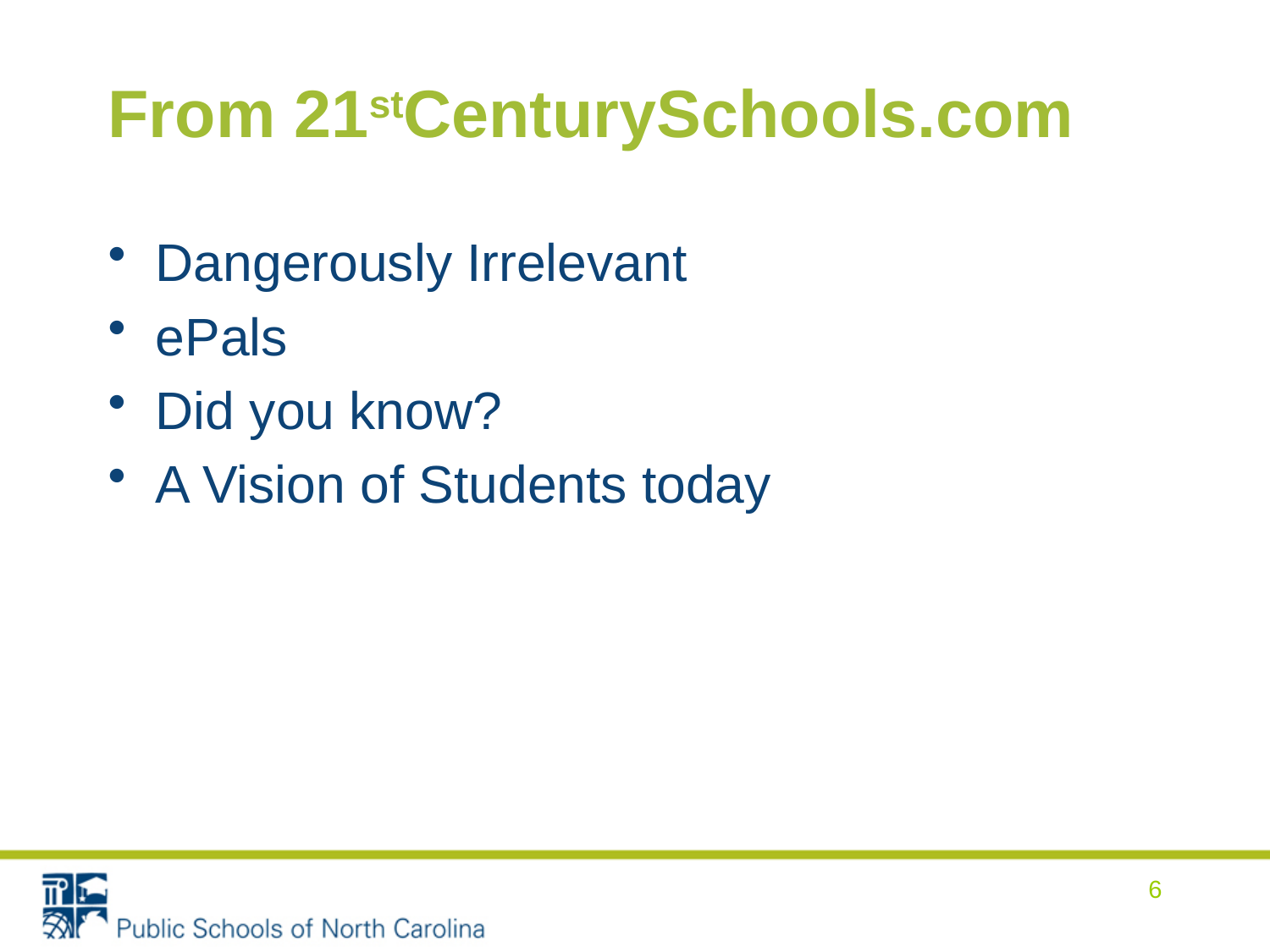

# From 21stCenturySchools.com
Dangerously Irrelevant
ePals
Did you know?
A Vision of Students today
6